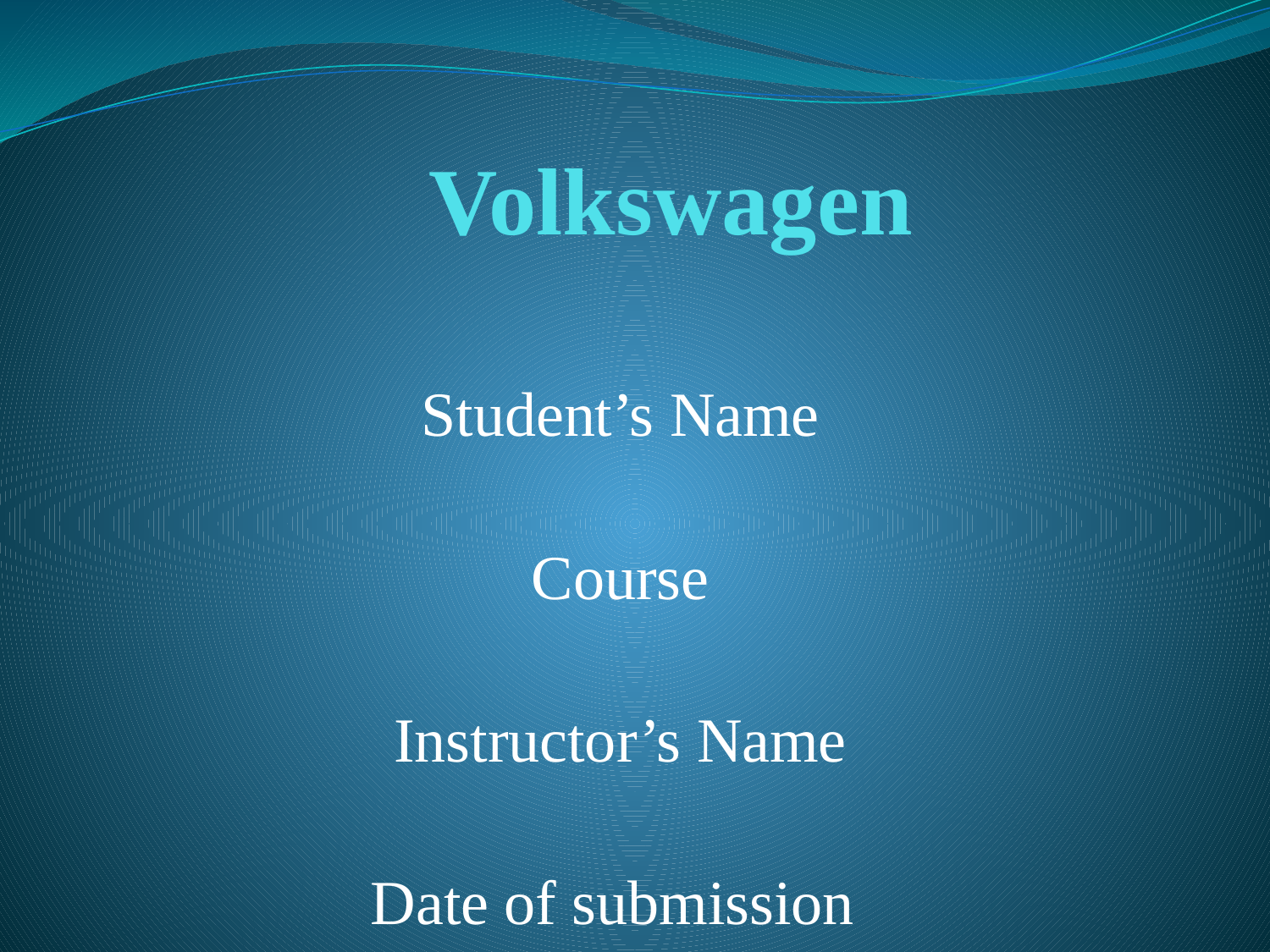

# Volkswagen
Student’s Name
Course
Instructor’s Name
Date of submission